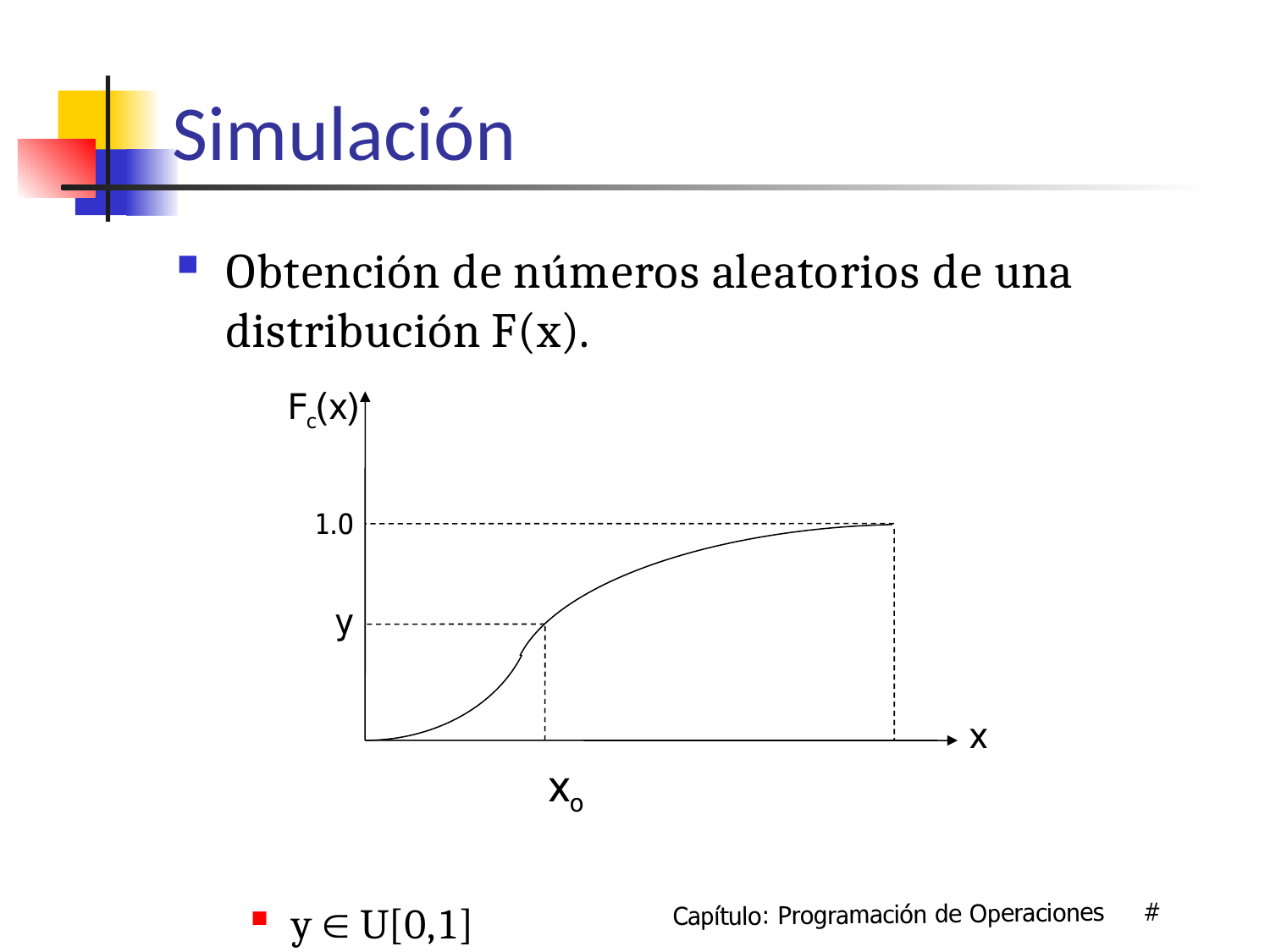

# Simulación
Obtención de números aleatorios de una distribución F(x).

y ∈ U[0,1]
Fc(x)

1.0

y

x

xo
Capítulo: Programación de Operaciones     #